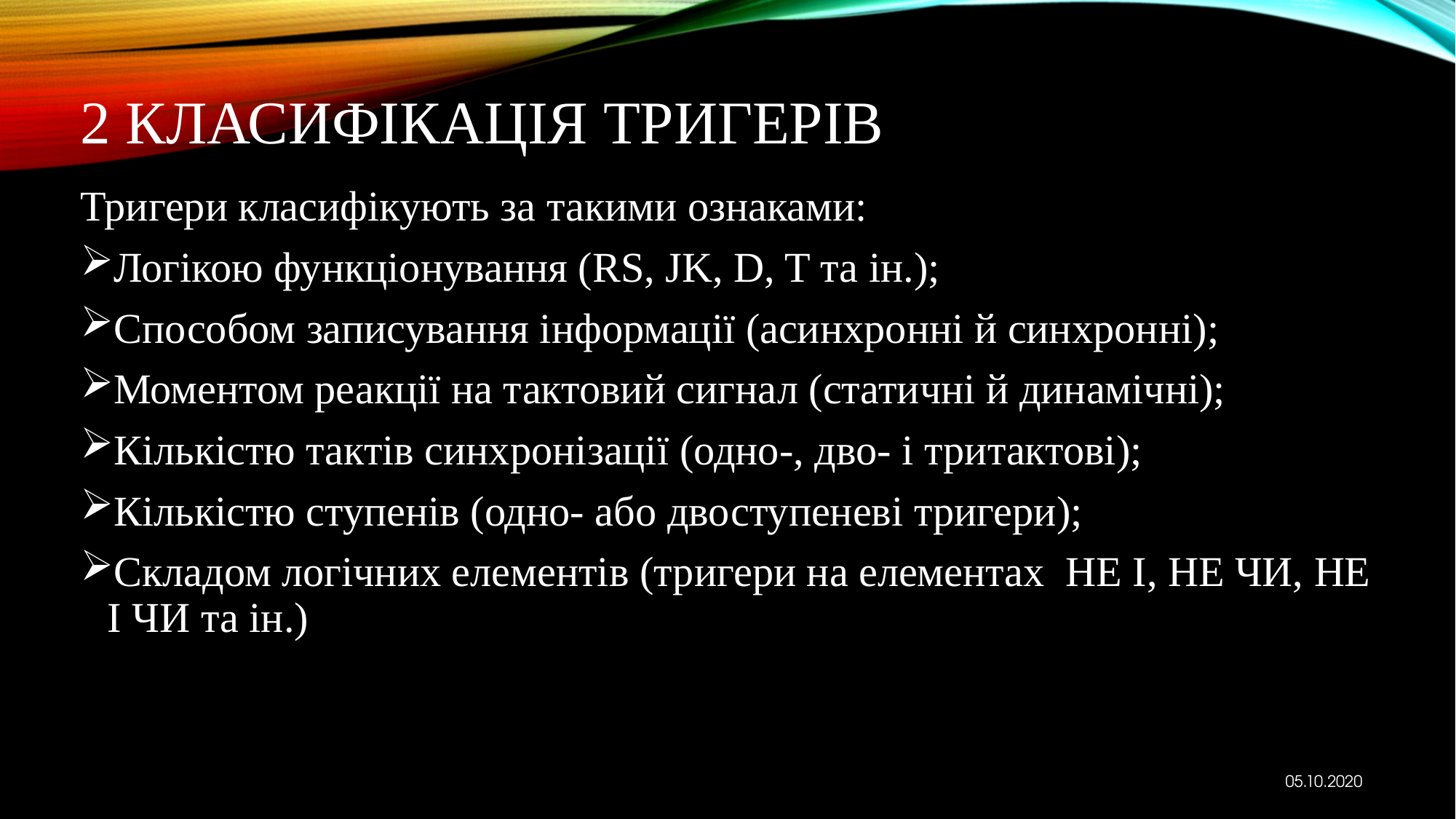

# 2 Класифікація тригерів
Тригери класифікують за такими ознаками:
Логікою функціонування (RS, JK, D, T та ін.);
Способом записування інформації (асинхронні й синхронні);
Моментом реакції на тактовий сигнал (статичні й динамічні);
Кількістю тактів синхронізації (одно-, дво- і тритактові);
Кількістю ступенів (одно- або двоступеневі тригери);
Складом логічних елементів (тригери на елементах  НЕ І, НЕ ЧИ, НЕ І ЧИ та ін.)

05.10.2020